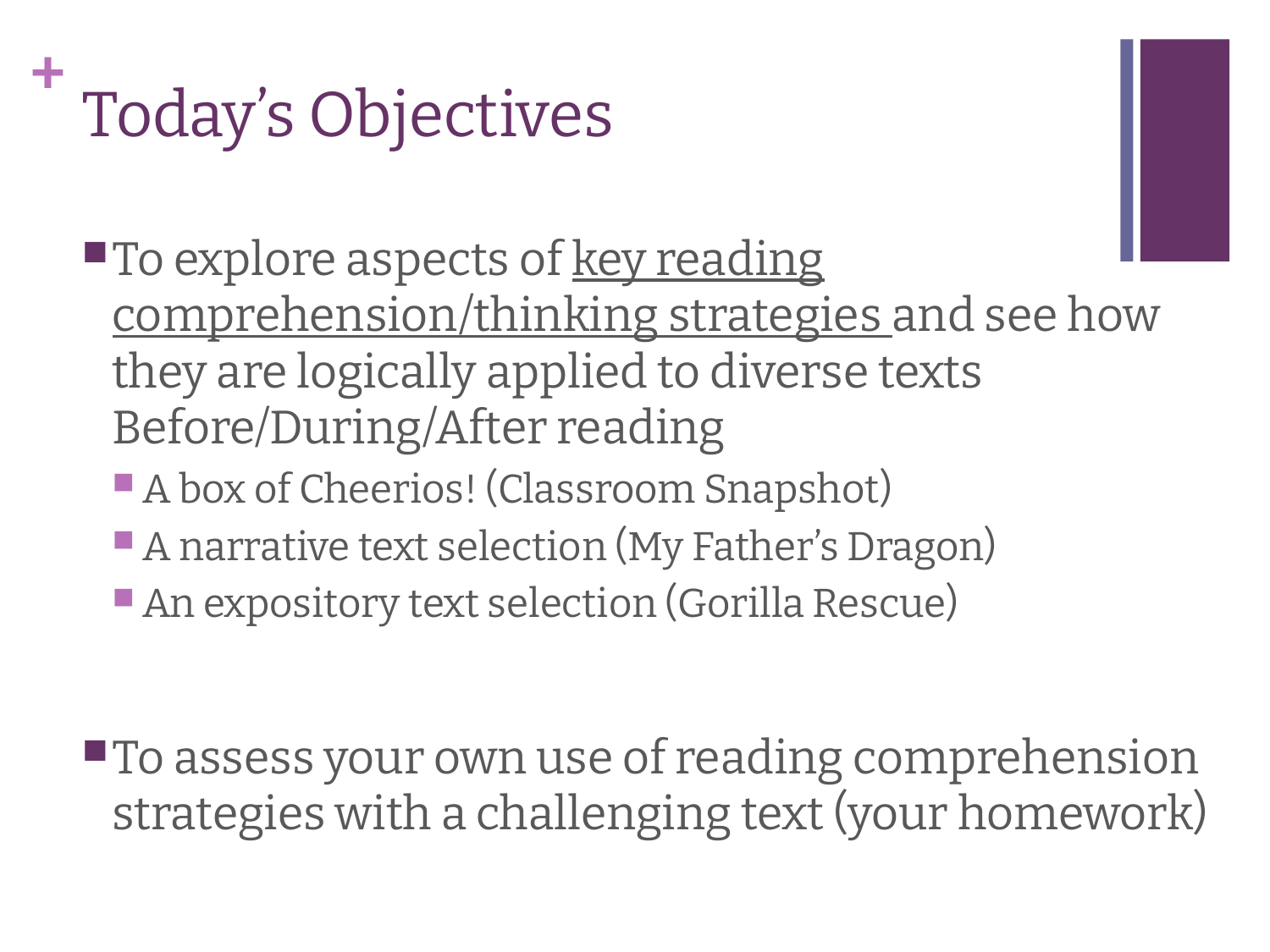

# Today’s Objectives
To explore aspects of key reading comprehension/thinking strategies and see how they are logically applied to diverse texts Before/During/After reading
A box of Cheerios! (Classroom Snapshot)
A narrative text selection (My Father’s Dragon)
An expository text selection (Gorilla Rescue)

To assess your own use of reading comprehension strategies with a challenging text (your homework)